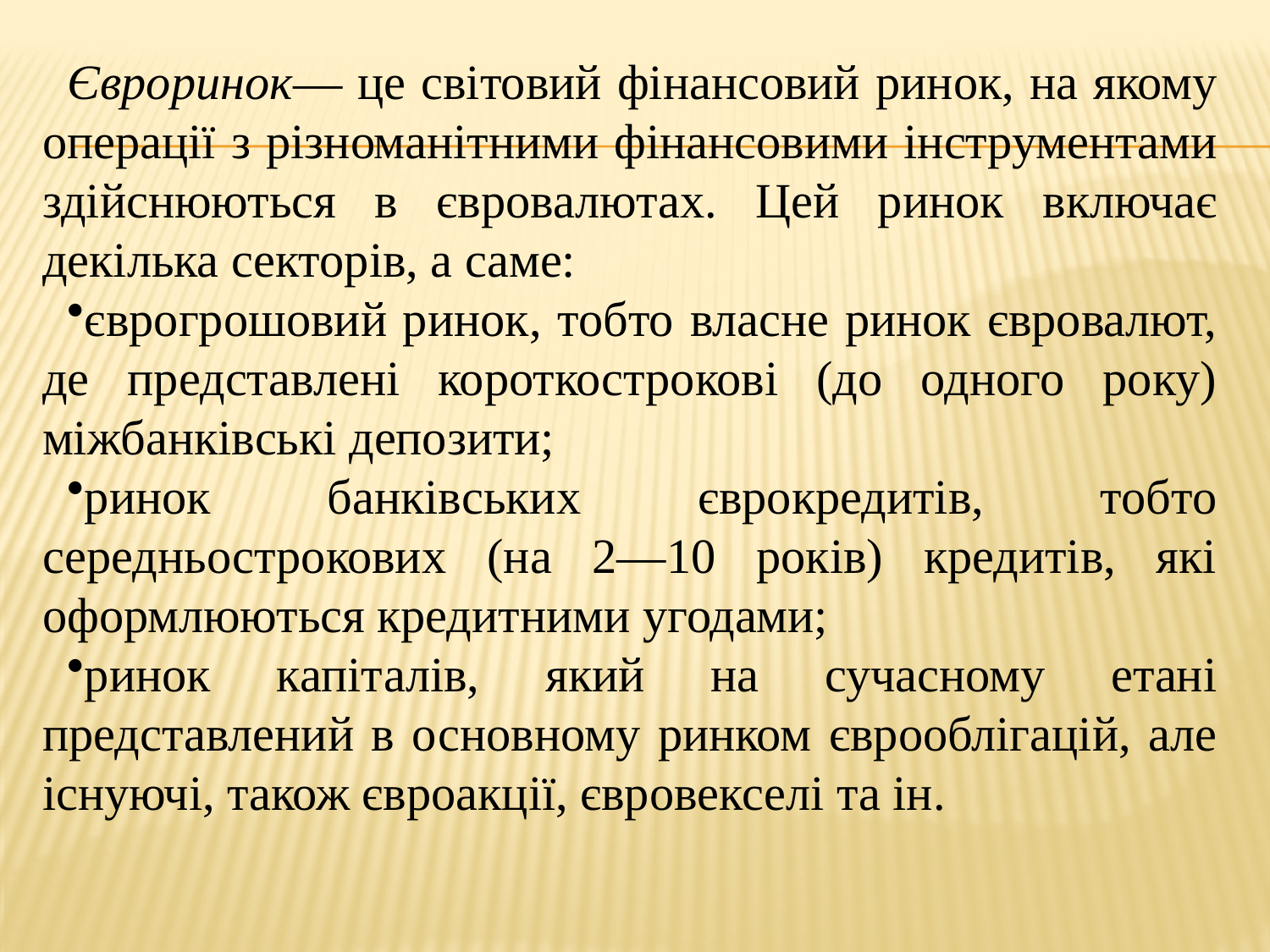

Євроринок— це світовий фінансовий ринок, на якому операції з різноманітними фінансовими інструментами здійснюються в євровалютах. Цей ринок включає декілька секторів, а саме:
єврогрошовий ринок, тобто власне ринок євровалют, де представлені короткострокові (до одного року) міжбанківські депозити;
ринок банківських єврокредитів, тобто середньострокових (на 2—10 років) кредитів, які оформлюються кредитними угодами;
ринок капіталів, який на сучасному етані представлений в основному ринком єврооблігацій, але існуючі, також євроакції, євровекселі та ін.